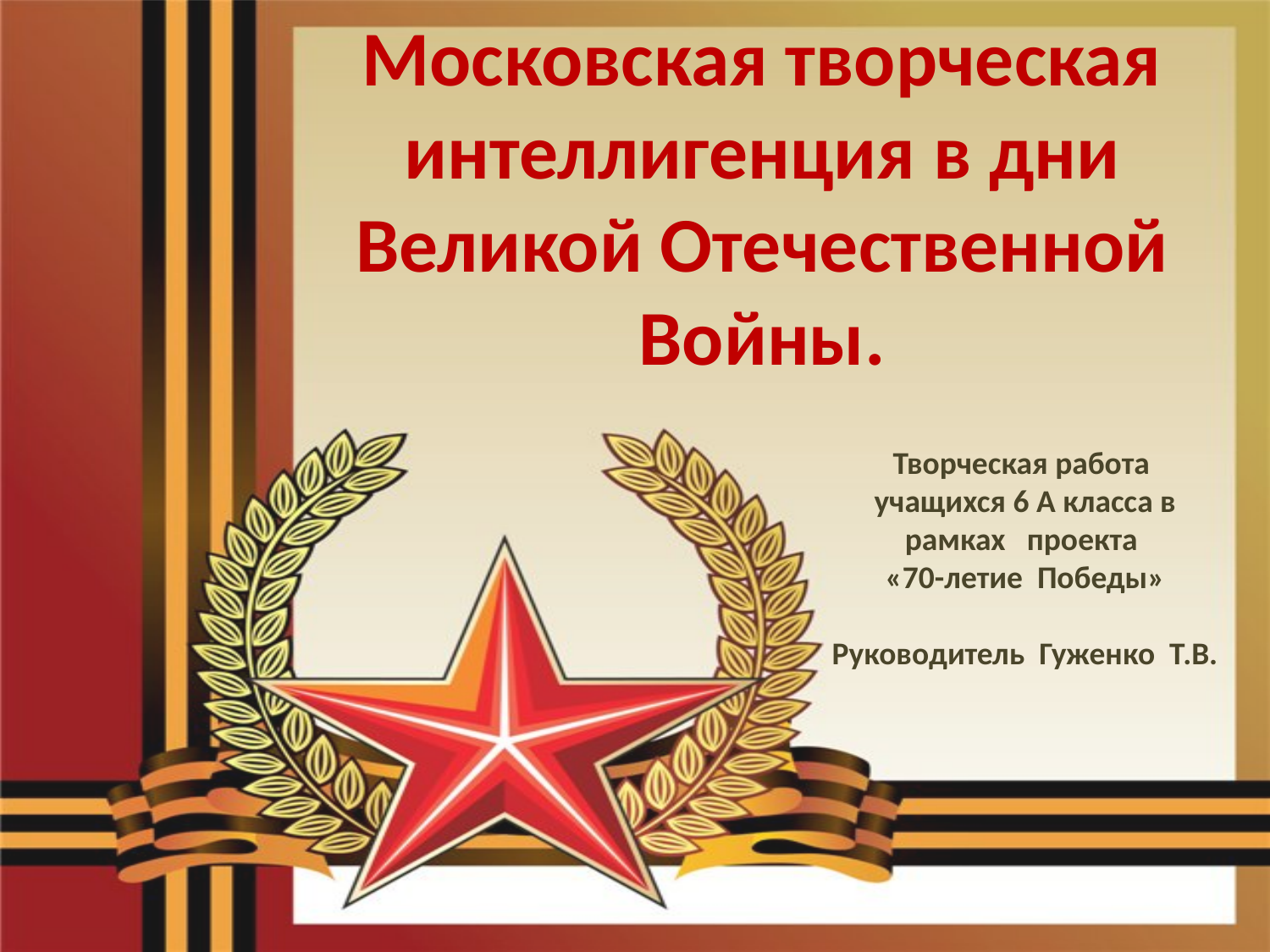

# Московская творческая интеллигенция в дни Великой Отечественной Войны.
Творческая работа  учащихся 6 А класса в рамках   проекта
«70-летие  Победы»

Руководитель  Гуженко  Т.В.